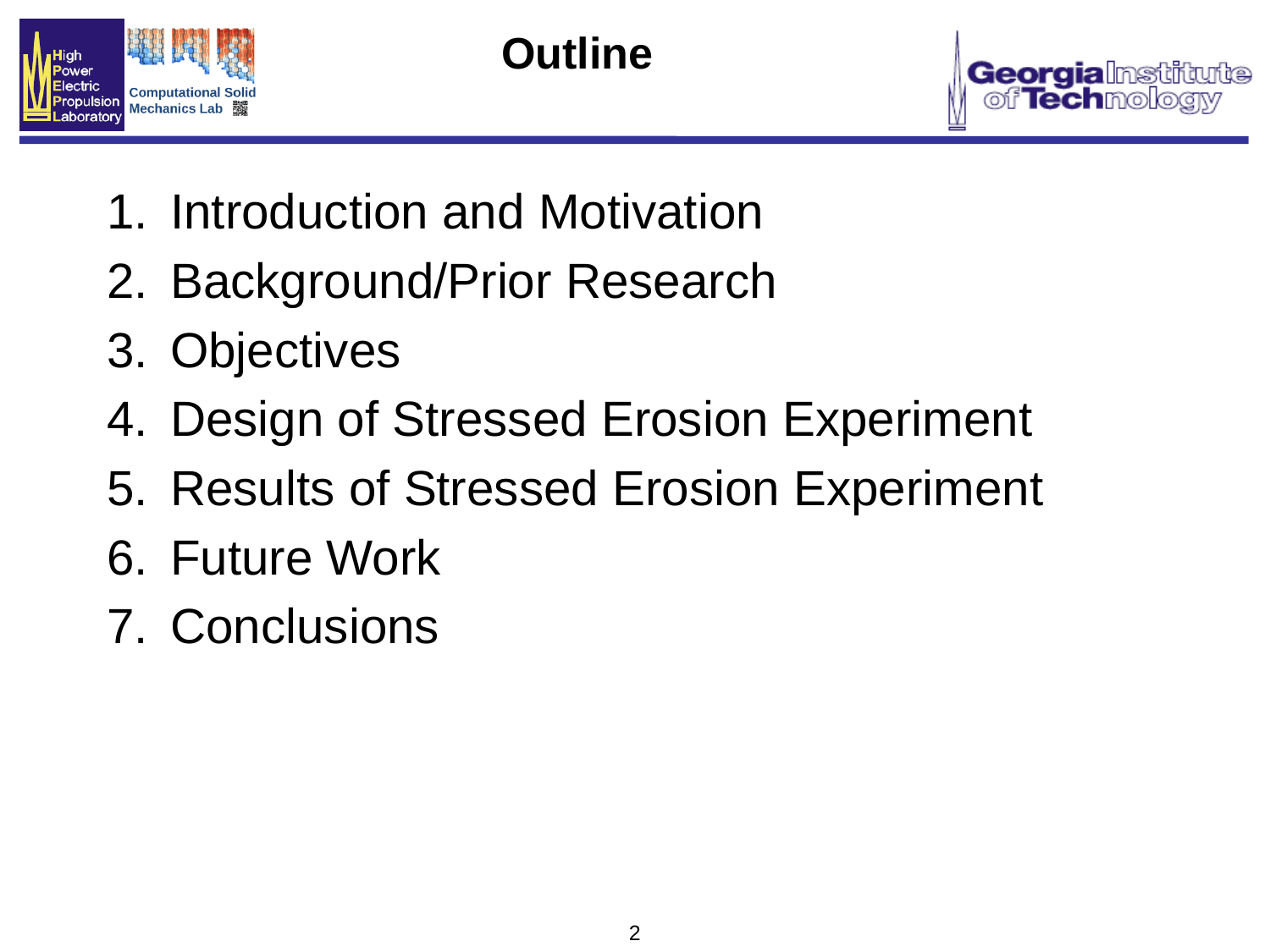

# Outline
Introduction and Motivation
Background/Prior Research
Objectives
Design of Stressed Erosion Experiment
Results of Stressed Erosion Experiment
Future Work
Conclusions